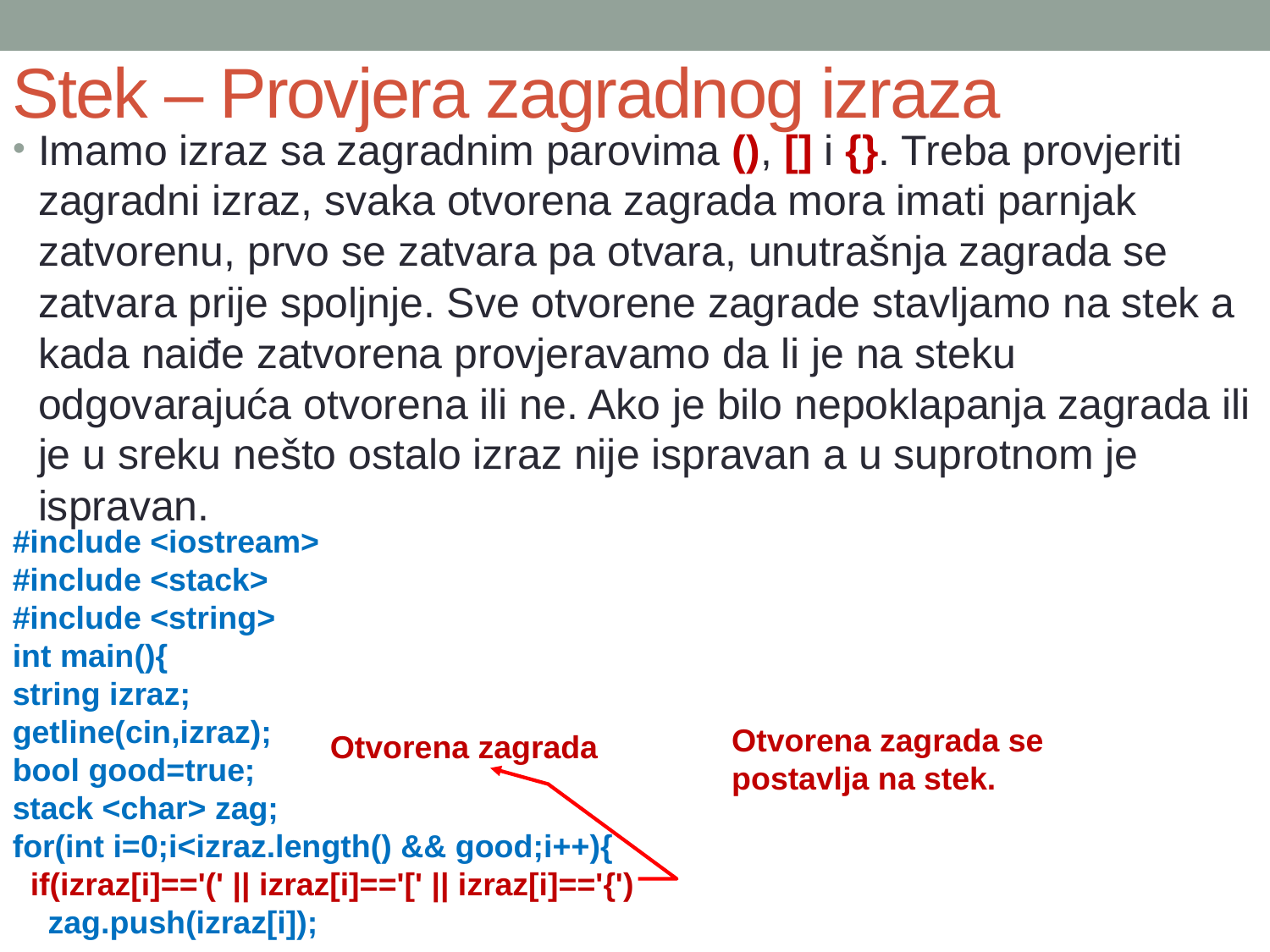

# Stek – Provjera zagradnog izraza
Imamo izraz sa zagradnim parovima (), [] i {}. Treba provjeriti zagradni izraz, svaka otvorena zagrada mora imati parnjak zatvorenu, prvo se zatvara pa otvara, unutrašnja zagrada se zatvara prije spoljnje. Sve otvorene zagrade stavljamo na stek a kada naiđe zatvorena provjeravamo da li je na steku odgovarajuća otvorena ili ne. Ako je bilo nepoklapanja zagrada ili je u sreku nešto ostalo izraz nije ispravan a u suprotnom je ispravan.
#include <iostream>
#include <stack>
#include <string>
int main(){
string izraz;
getline(cin,izraz);
bool good=true;
stack <char> zag;
for(int i=0;i<izraz.length() && good;i++){
  if(izraz[i]=='(' || izraz[i]=='[' || izraz[i]=='{')
    zag.push(izraz[i]);
Otvorena zagrada se postavlja na stek.
Otvorena zagrada